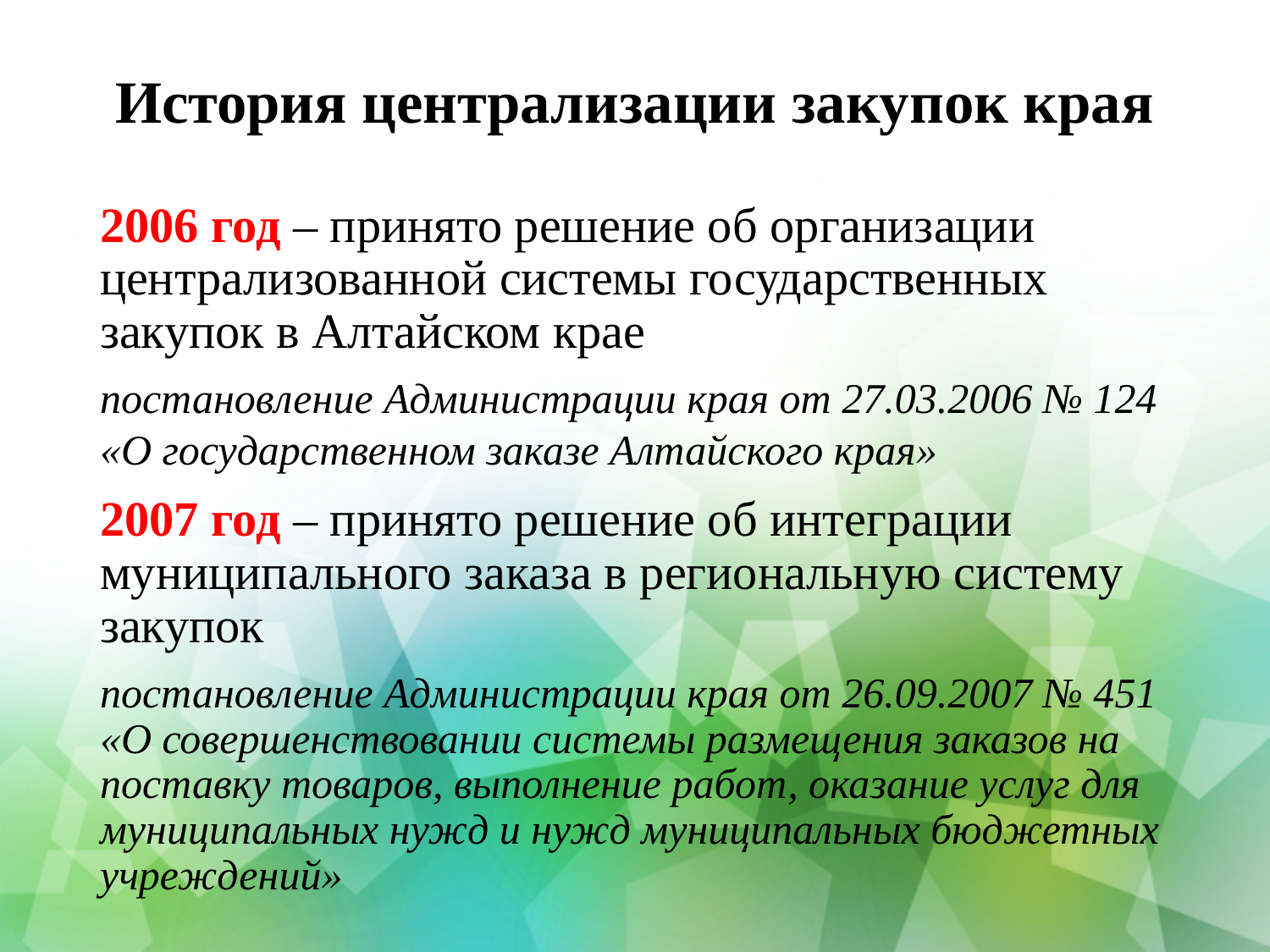

# История централизации закупок края
2006 год – принято решение об организации централизованной системы государственных закупок в Алтайском крае
постановление Администрации края от 27.03.2006 № 124 «О государственном заказе Алтайского края»
2007 год – принято решение об интеграции муниципального заказа в региональную систему закупок
постановление Администрации края от 26.09.2007 № 451 «О совершенствовании системы размещения заказов на поставку товаров, выполнение работ, оказание услуг для муниципальных нужд и нужд муниципальных бюджетных учреждений»